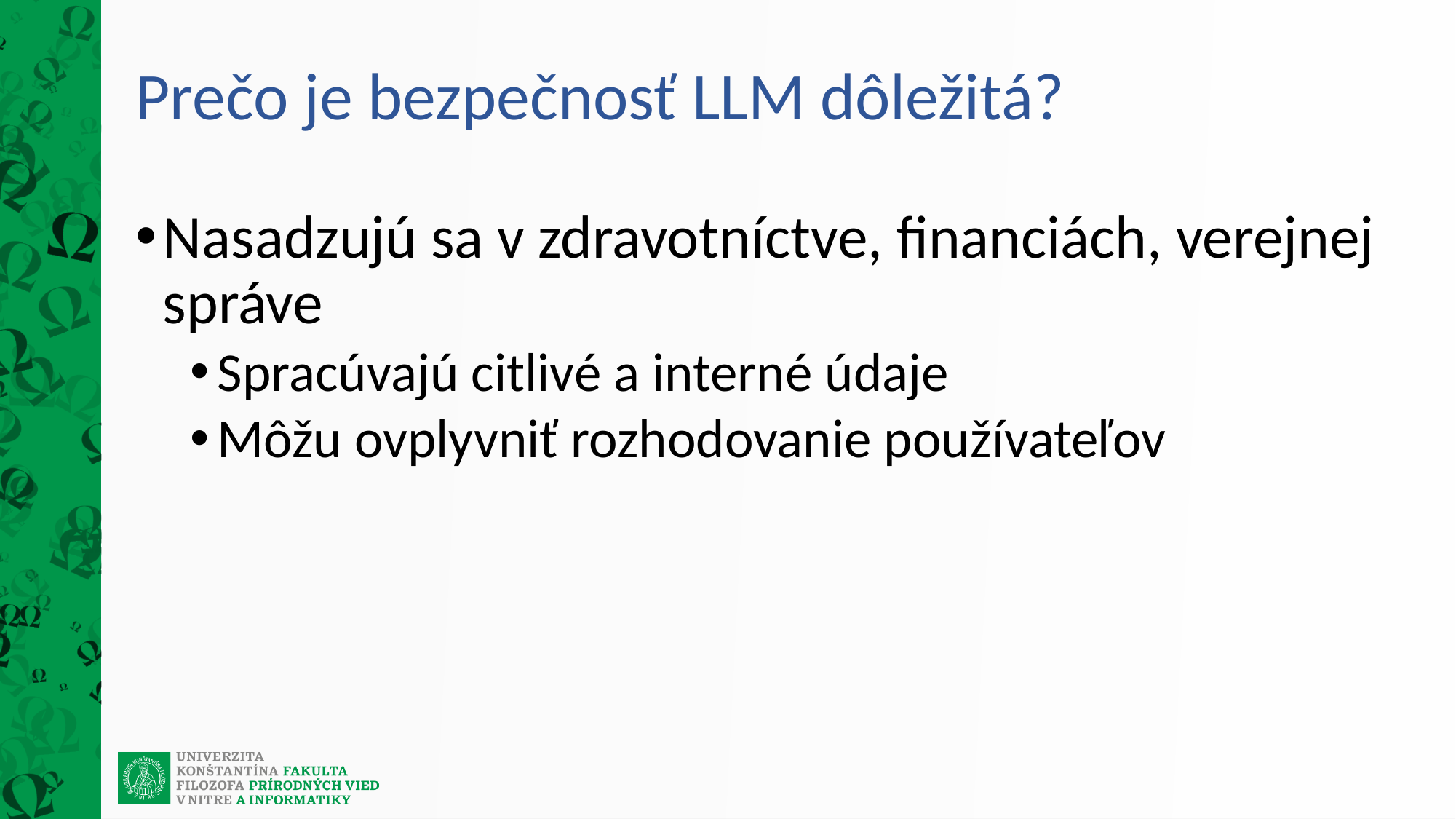

# Prečo je bezpečnosť LLM dôležitá?
Nasadzujú sa v zdravotníctve, financiách, verejnej správe
Spracúvajú citlivé a interné údaje
Môžu ovplyvniť rozhodovanie používateľov